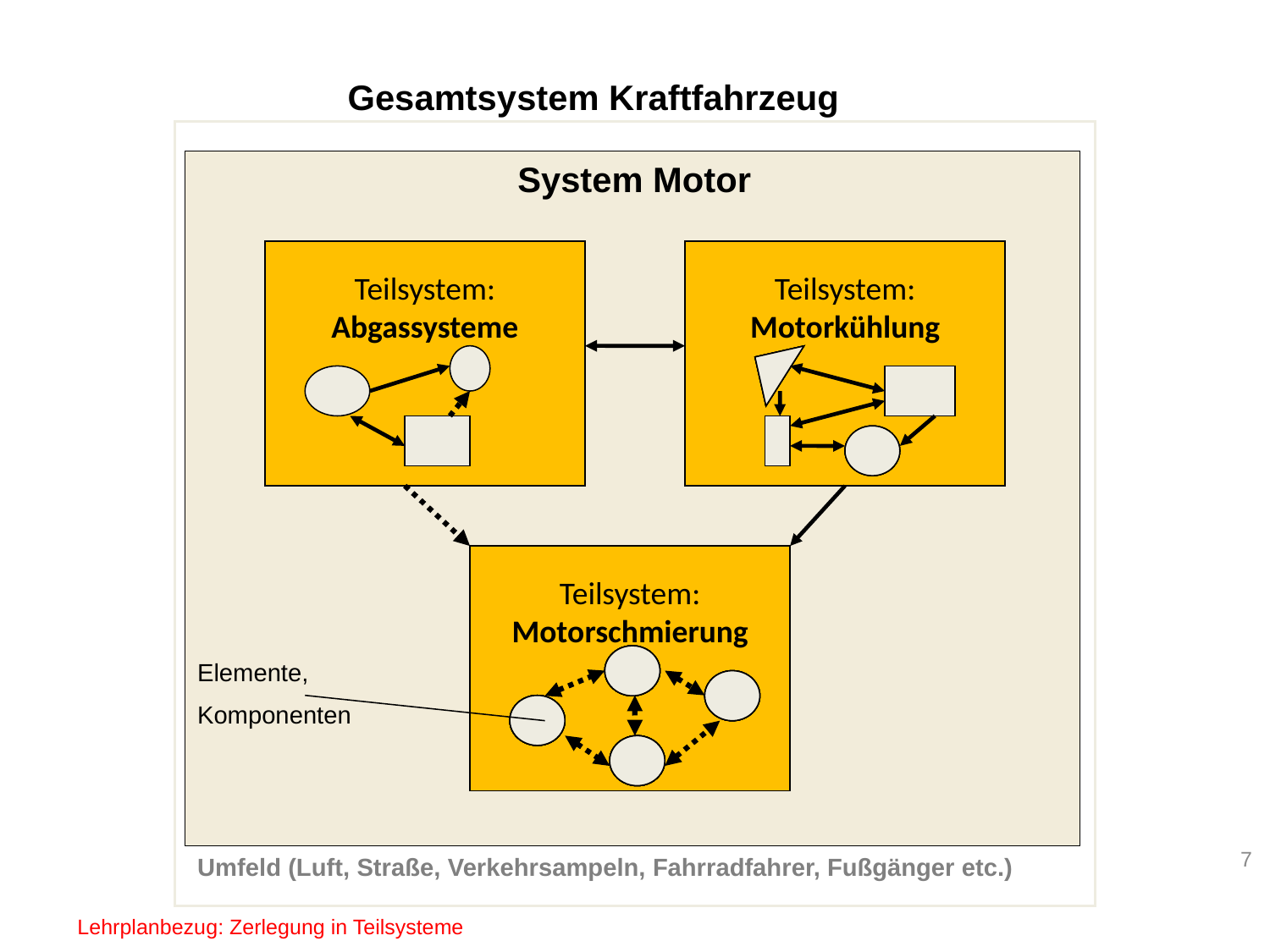

# Gesamtsystem Kraftfahrzeug

System Motor
Teilsystem:
Abgassysteme

Teilsystem:
Motorkühlung

Teilsystem:
Motorschmierung

Elemente,
Komponenten

7
Umfeld (Luft, Straße, Verkehrsampeln, Fahrradfahrer, Fußgänger etc.)
Lehrplanbezug: Zerlegung in Teilsysteme